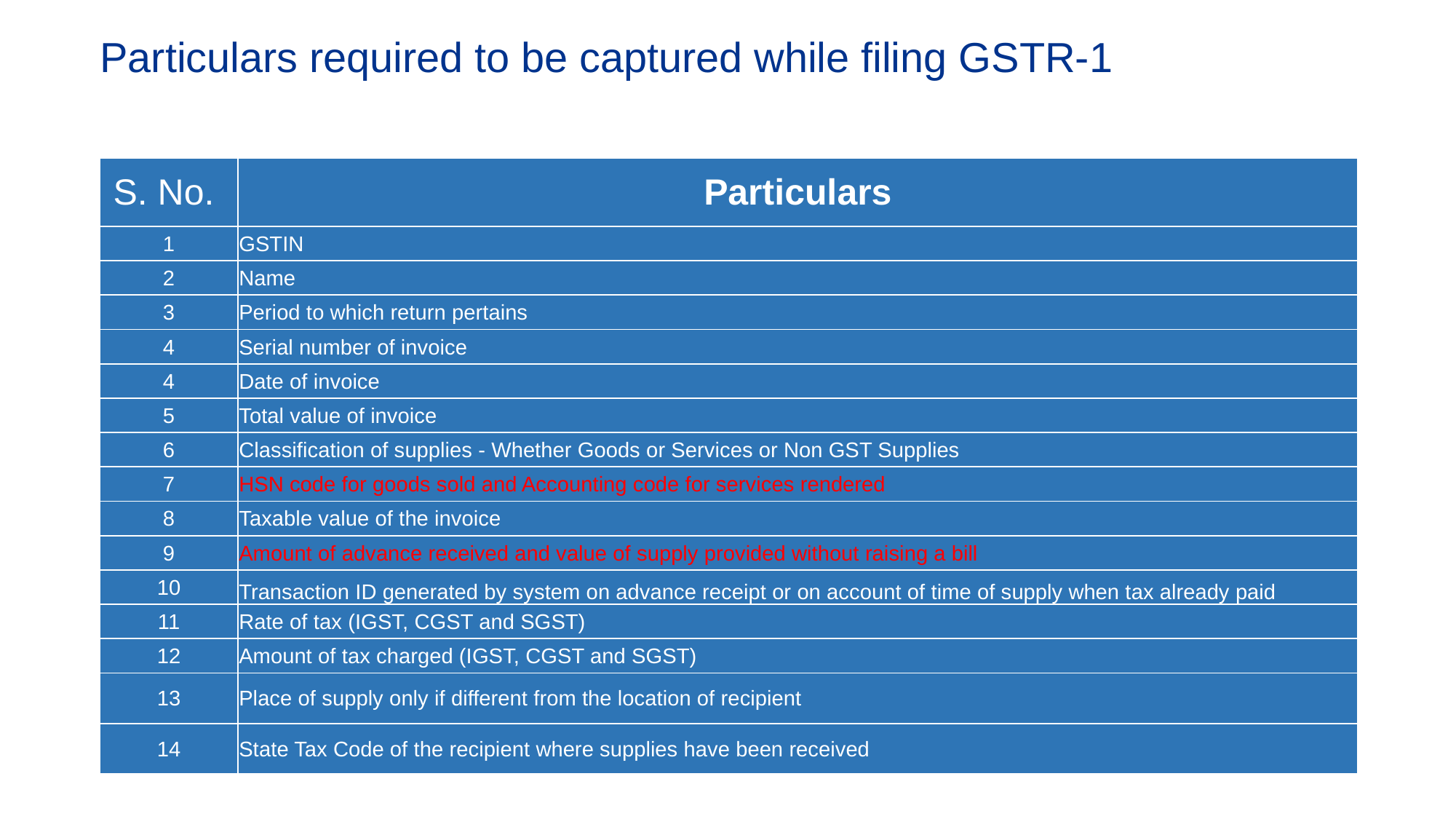

# Particulars required to be captured while filing GSTR-1
| S. No. | Particulars |
| --- | --- |
| 1 | GSTIN |
| 2 | Name |
| 3 | Period to which return pertains |
| 4 | Serial number of invoice |
| 4 | Date of invoice |
| 5 | Total value of invoice |
| 6 | Classification of supplies - Whether Goods or Services or Non GST Supplies |
| 7 | HSN code for goods sold and Accounting code for services rendered |
| 8 | Taxable value of the invoice |
| 9 | Amount of advance received and value of supply provided without raising a bill |
| 10 | Transaction ID generated by system on advance receipt or on account of time of supply when tax already paid |
| 11 | Rate of tax (IGST, CGST and SGST) |
| 12 | Amount of tax charged (IGST, CGST and SGST) |
| 13 | Place of supply only if different from the location of recipient |
| 14 | State Tax Code of the recipient where supplies have been received |